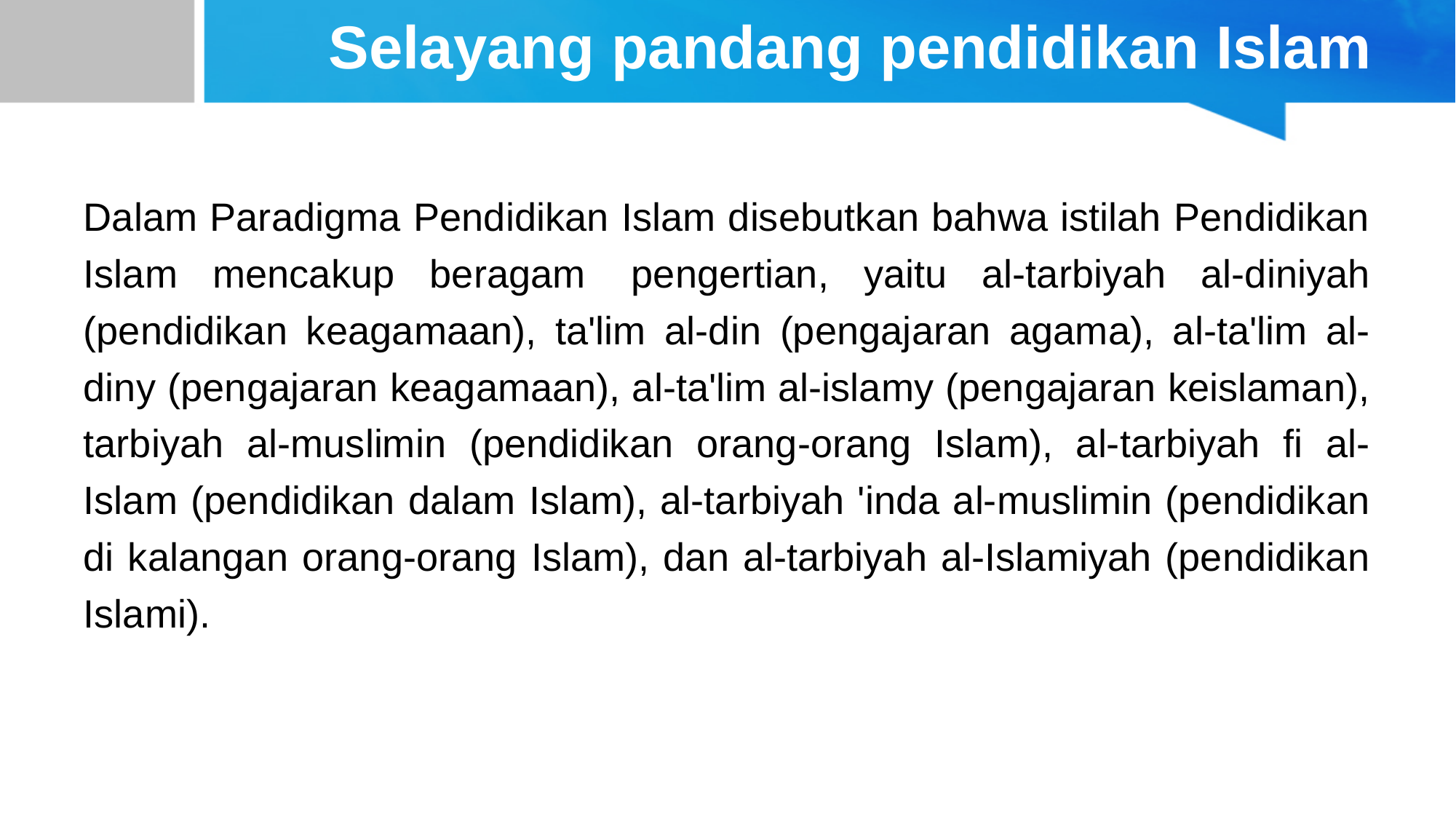

# Selayang pandang pendidikan Islam
Dalam Paradigma Pendidikan Islam disebutkan bahwa istilah Pendidikan Islam mencakup beragam  pengertian, yaitu al-tarbiyah al-diniyah (pendidikan keagamaan), ta'lim al-din (pengajaran agama), al-ta'lim al-diny (pengajaran keagamaan), al-ta'lim al-islamy (pengajaran keislaman), tarbiyah al-muslimin (pendidikan orang-orang Islam), al-tarbiyah fi al-Islam (pendidikan dalam Islam), al-tarbiyah 'inda al-muslimin (pendidikan di kalangan orang-orang Islam), dan al-tarbiyah al-Islamiyah (pendidikan Islami).